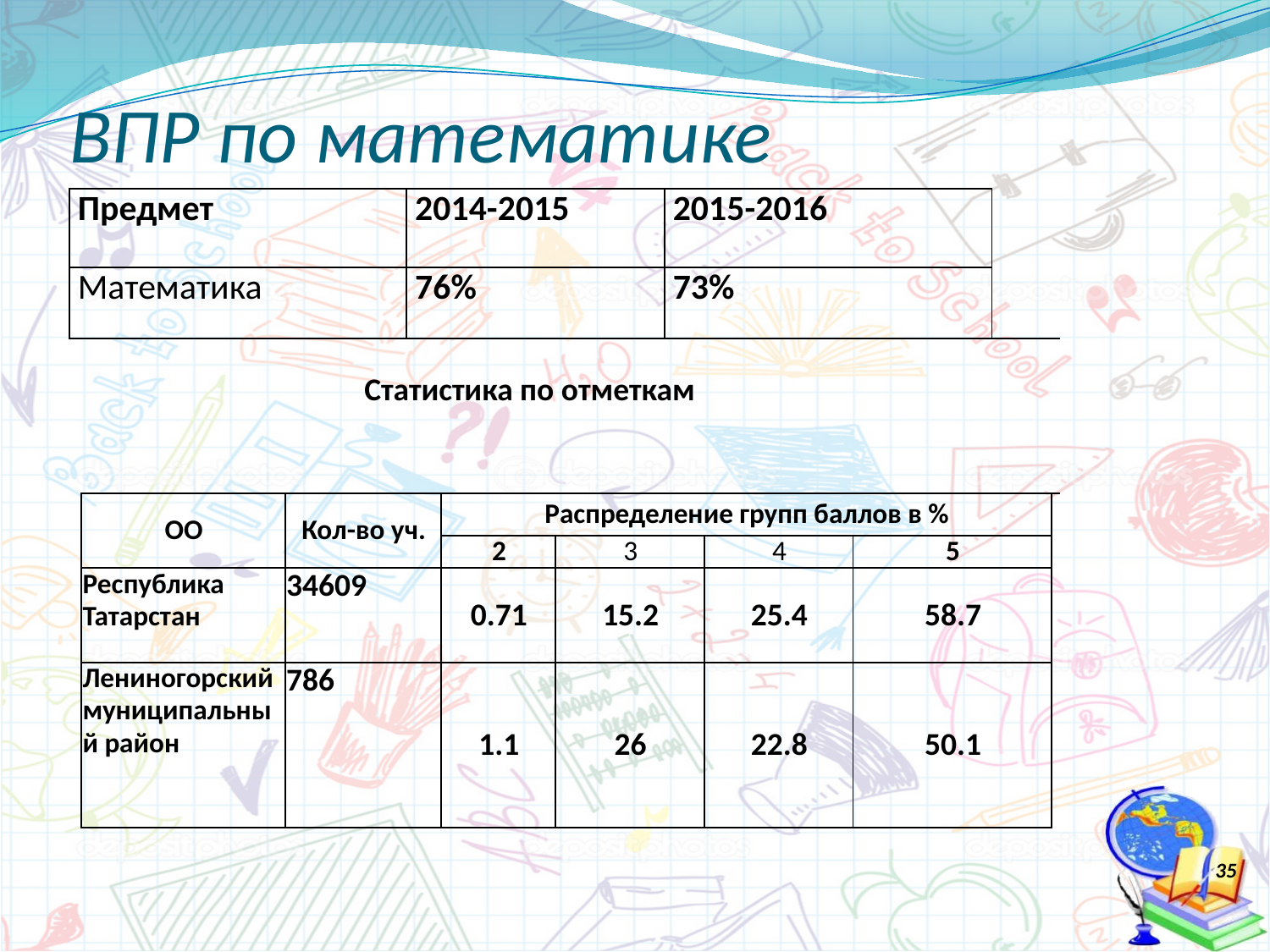

# ВПР по математике
| Предмет |  |  | 2014-2015 |  |  | 2015-2016 |  |  |  |  |
| --- | --- | --- | --- | --- | --- | --- | --- | --- | --- | --- |
| Математика |  |  | 76% |  |  | 73% |  |  |  |  |
|  | Статистика по отметкам |  |  |  |  |  |  |  |  |  |
|  |  |  |  |  |  |  |  |  |  |  |
|  |  |  |  |  |  |  |  |  |  |  |
|  |  |  |  |  |  |  |  |  |  |  |
|  | ОО | Кол-во уч. |  | Распределение групп баллов в % |  |  |  |  |  |  |
|  |  |  |  | 2 | 3 |  | 4 | 5 |  |  |
|  | Республика Татарстан | 34609 |  | 0.71 | 15.2 |  | 25.4 | 58.7 |  |  |
|  | Лениногорский муниципальный район | 786 |  | 1.1 | 26 |  | 22.8 | 50.1 |  |  |
35